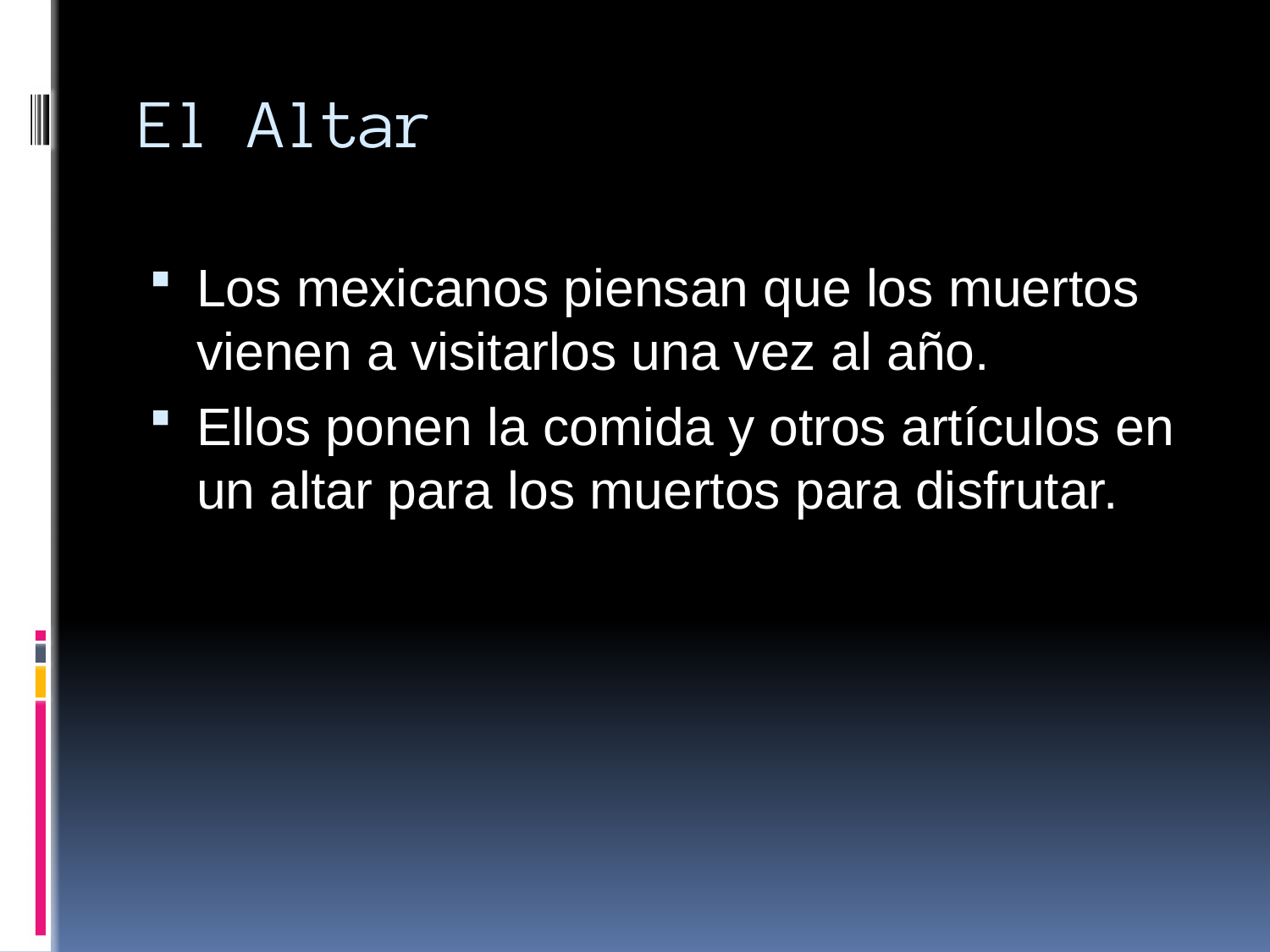

# El Altar
Los mexicanos piensan que los muertos vienen a visitarlos una vez al año.
Ellos ponen la comida y otros artículos en un altar para los muertos para disfrutar.